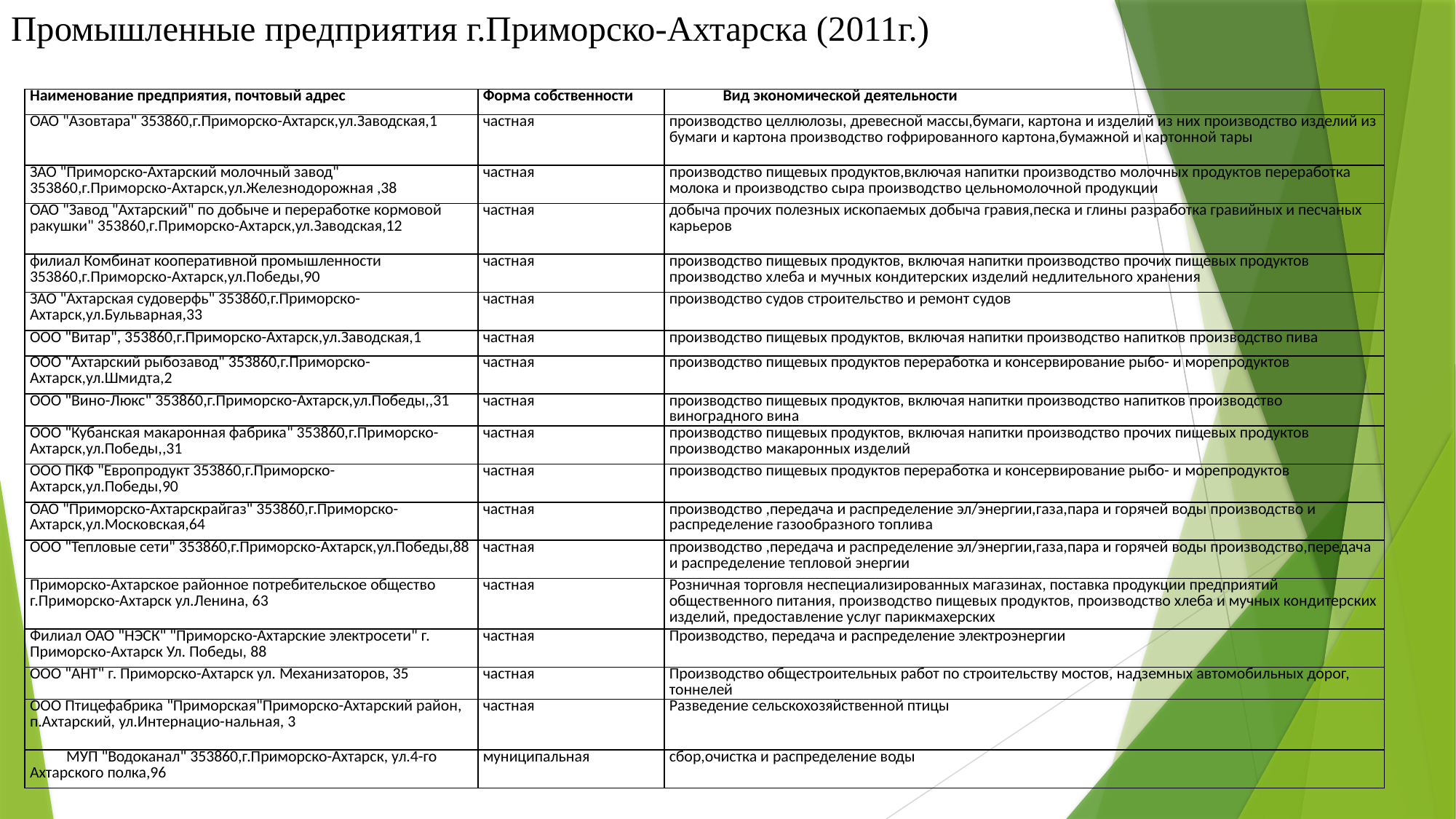

# Промышленные предприятия г.Приморско-Ахтарска (2011г.)

| Наименование предприятия, почтовый адрес | Форма собственности | Вид экономической деятельности |
| --- | --- | --- |
| ОАО "Азовтара" 353860,г.Приморско-Ахтарск,ул.Заводская,1 | частная | производство целлюлозы, древесной массы,бумаги, картона и изделий из них производство изделий из бумаги и картона производство гофрированного картона,бумажной и картонной тары |
| ЗАО "Приморско-Ахтарский молочный завод" 353860,г.Приморско-Ахтарск,ул.Железнодорожная ,38 | частная | производство пищевых продуктов,включая напитки производство молочных продуктов переработка молока и производство сыра производство цельномолочной продукции |
| ОАО "Завод "Ахтарский" по добыче и переработке кормовой ракушки" 353860,г.Приморско-Ахтарск,ул.Заводская,12 | частная | добыча прочих полезных ископаемых добыча гравия,песка и глины разработка гравийных и песчаных карьеров |
| филиал Комбинат кооперативной промышленности 353860,г.Приморско-Ахтарск,ул.Победы,90 | частная | производство пищевых продуктов, включая напитки производство прочих пищевых продуктов производство хлеба и мучных кондитерских изделий недлительного хранения |
| ЗАО "Ахтарская судоверфь" 353860,г.Приморско-Ахтарск,ул.Бульварная,33 | частная | производство судов строительство и ремонт судов |
| ООО "Витар", 353860,г.Приморско-Ахтарск,ул.Заводская,1 | частная | производство пищевых продуктов, включая напитки производство напитков производство пива |
| ООО "Ахтарский рыбозавод" 353860,г.Приморско-Ахтарск,ул.Шмидта,2 | частная | производство пищевых продуктов переработка и консервирование рыбо- и морепродуктов |
| ООО "Вино-Люкс" 353860,г.Приморско-Ахтарск,ул.Победы,,31 | частная | производство пищевых продуктов, включая напитки производство напитков производство виноградного вина |
| ООО "Кубанская макаронная фабрика" 353860,г.Приморско-Ахтарск,ул.Победы,,31 | частная | производство пищевых продуктов, включая напитки производство прочих пищевых продуктов производство макаронных изделий |
| ООО ПКФ "Европродукт 353860,г.Приморско-Ахтарск,ул.Победы,90 | частная | производство пищевых продуктов переработка и консервирование рыбо- и морепродуктов |
| ОАО "Приморско-Ахтарскрайгаз" 353860,г.Приморско-Ахтарск,ул.Московская,64 | частная | производство ,передача и распределение эл/энергии,газа,пара и горячей воды производство и распределение газообразного топлива |
| ООО "Тепловые сети" 353860,г.Приморско-Ахтарск,ул.Победы,88 | частная | производство ,передача и распределение эл/энергии,газа,пара и горячей воды производство,передача и распределение тепловой энергии |
| Приморско-Ахтарское районное потребительское общество г.Приморско-Ахтарск ул.Ленина, 63 | частная | Розничная торговля неспециализированных магазинах, поставка продукции предприятий общественного питания, производство пищевых продуктов, производство хлеба и мучных кондитерских изделий, предоставление услуг парикмахерских |
| Филиал ОАО "НЭСК" "Приморско-Ахтарские электросети" г. Приморско-Ахтарск Ул. Победы, 88 | частная | Производство, передача и распределение электроэнергии |
| ООО "АНТ" г. Приморско-Ахтарск ул. Механизаторов, 35 | частная | Производство общестроительных работ по строительству мостов, надземных автомобильных дорог, тоннелей |
| ООО Птицефабрика "Приморская"Приморско-Ахтарский район, п.Ахтарский, ул.Интернацио-нальная, 3 | частная | Разведение сельскохозяйственной птицы |
| МУП "Водоканал" 353860,г.Приморско-Ахтарск, ул.4-го Ахтарского полка,96 | муниципальная | сбор,очистка и распределение воды |